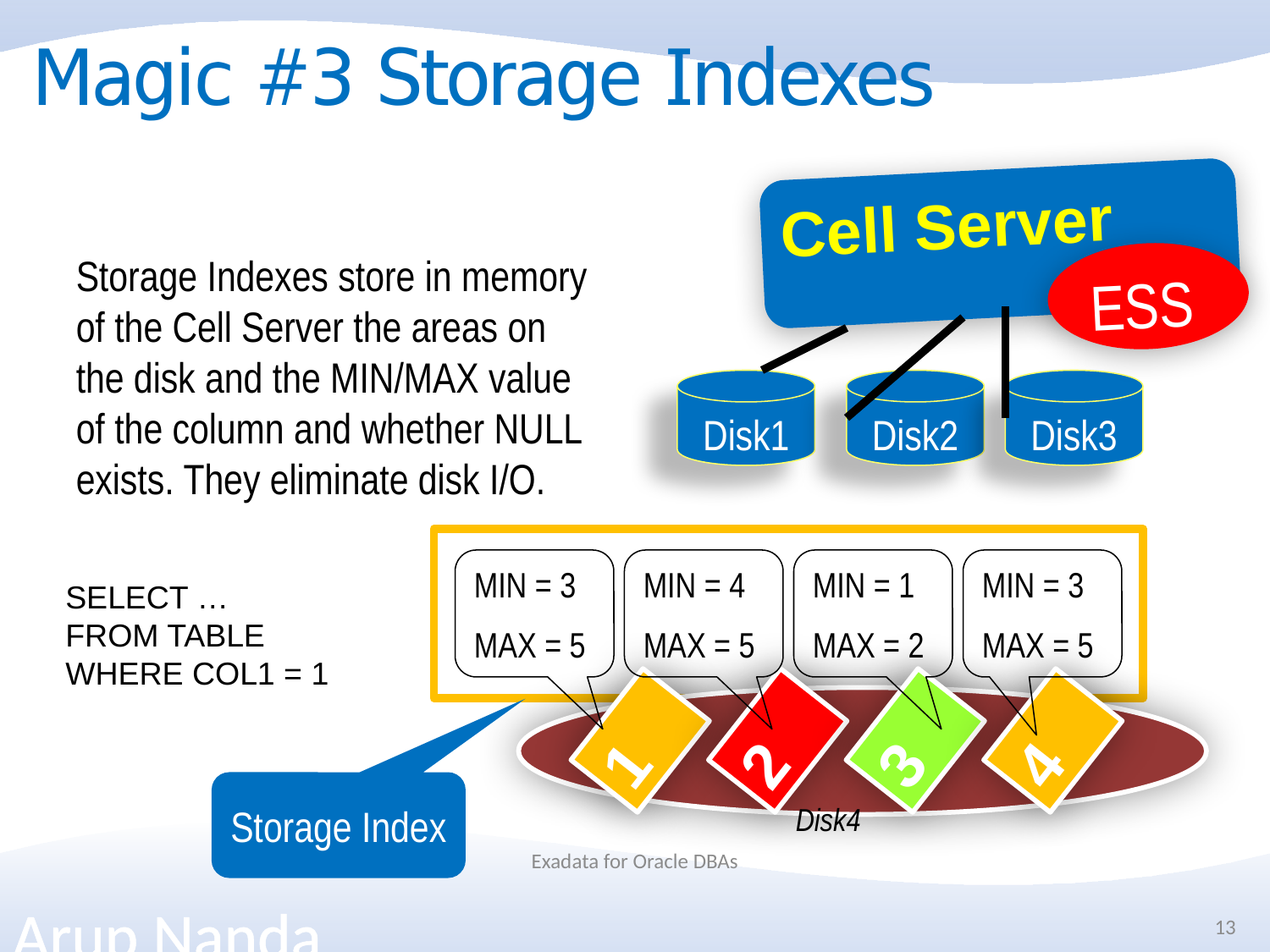

# Magic #3 Storage Indexes

Cell Server
Storage Indexes store in memory of the Cell Server the areas on the disk and the MIN/MAX value of the column and whether NULL exists. They eliminate disk I/O.
ESS
Disk1
Disk2
Disk3

MIN = 3
MAX = 5
MIN = 4
MAX = 5
MIN = 1
MAX = 2
MIN = 3
MAX = 5
SELECT …
FROM TABLE
WHERE COL1 = 1

1
2
3
4
Storage Index
Disk4
Exadata for Oracle DBAs
13